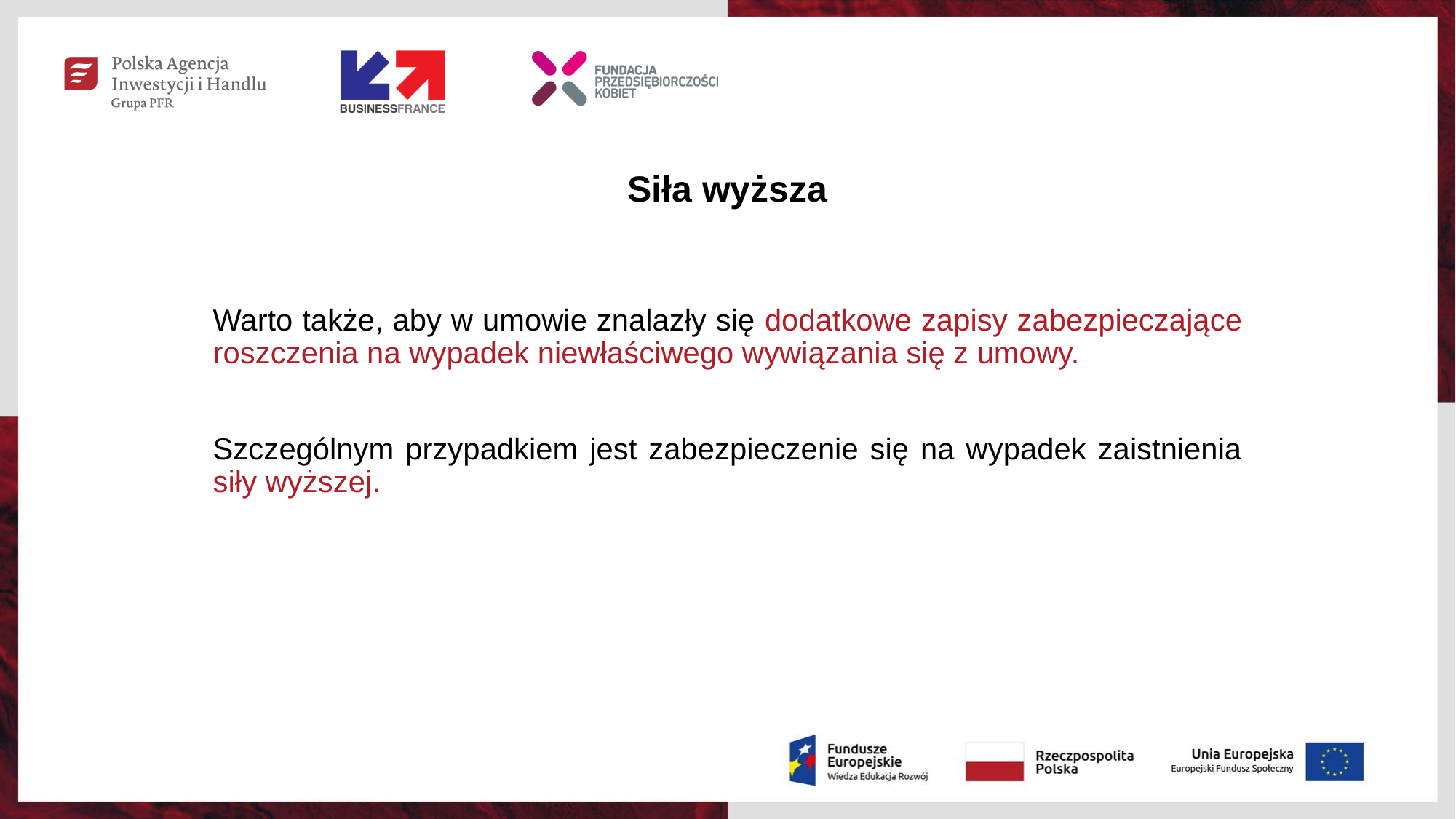

Siła wyższa
Warto także, aby w umowie znalazły się dodatkowe zapisy zabezpieczające roszczenia na wypadek niewłaściwego wywiązania się z umowy.

Szczególnym przypadkiem jest zabezpieczenie się na wypadek zaistnienia siły wyższej.